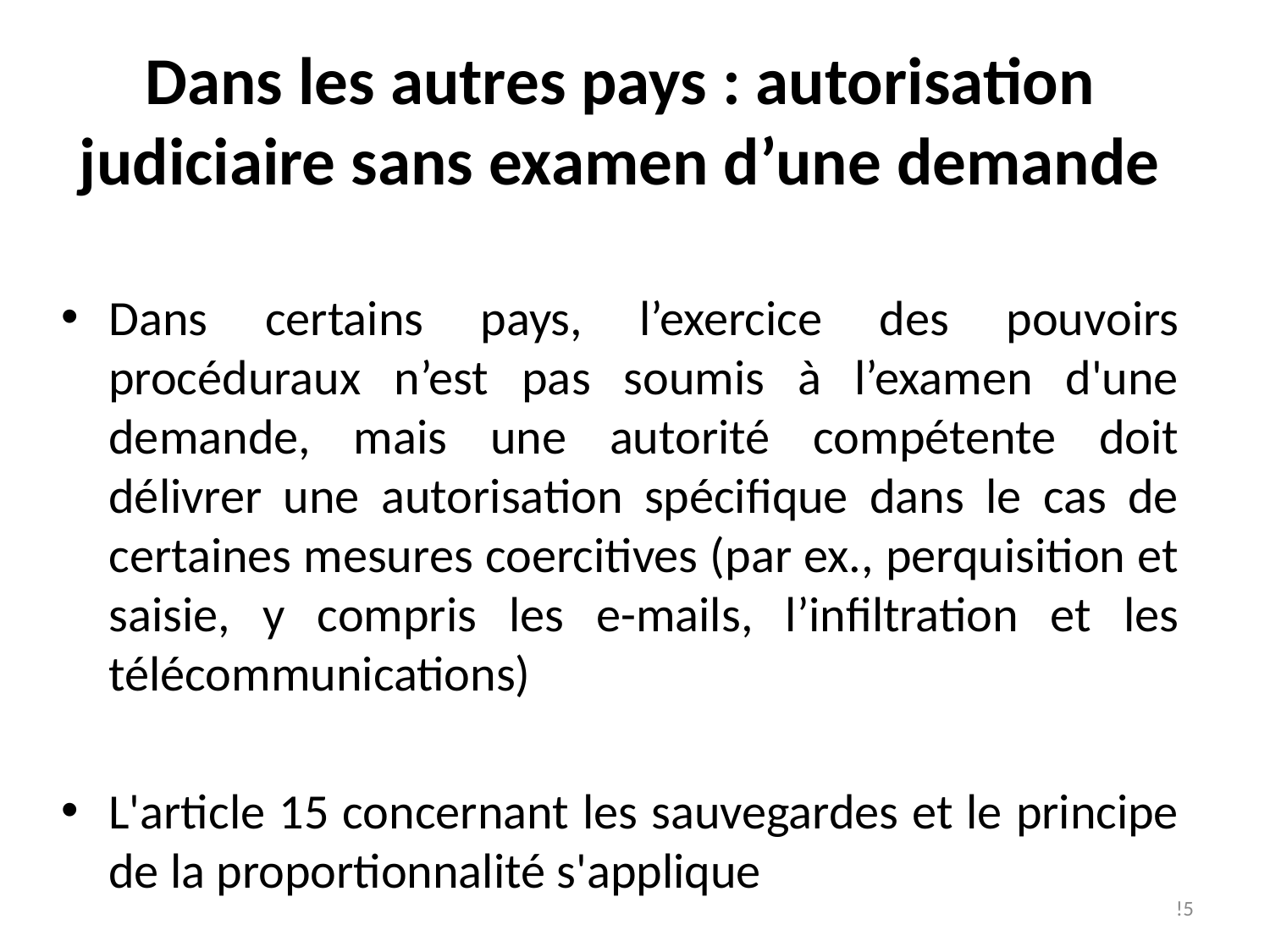

# Dans les autres pays : autorisation judiciaire sans examen d’une demande
Dans certains pays, l’exercice des pouvoirs procéduraux n’est pas soumis à l’examen d'une demande, mais une autorité compétente doit délivrer une autorisation spécifique dans le cas de certaines mesures coercitives (par ex., perquisition et saisie, y compris les e-mails, l’infiltration et les télécommunications)

L'article 15 concernant les sauvegardes et le principe de la proportionnalité s'applique
!5